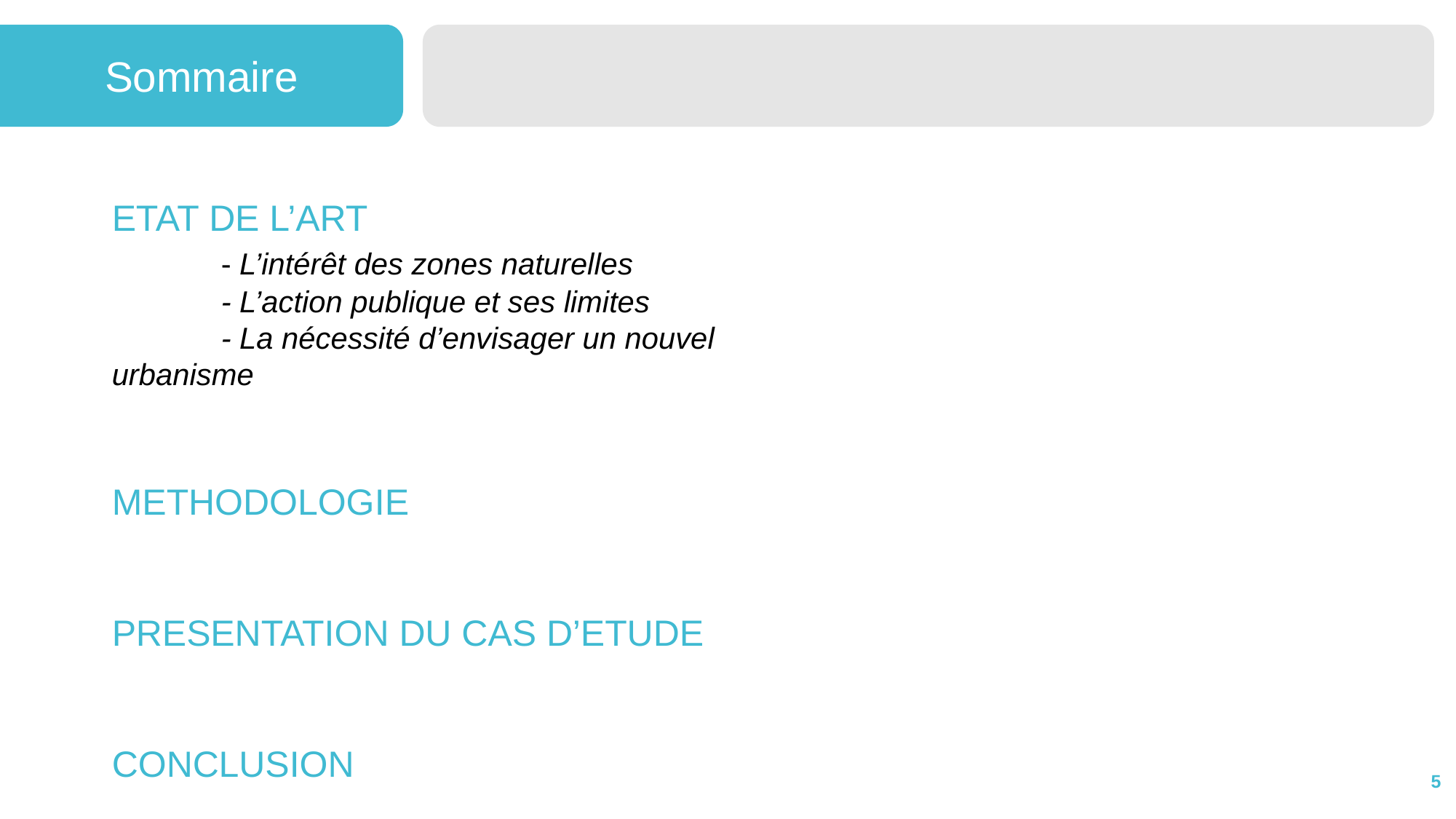

Sommaire
ETAT DE L’ART
	- L’intérêt des zones naturelles
	- L’action publique et ses limites
	- La nécessité d’envisager un nouvel urbanisme

METHODOLOGIE

PRESENTATION DU CAS D’ETUDE

CONCLUSION
5